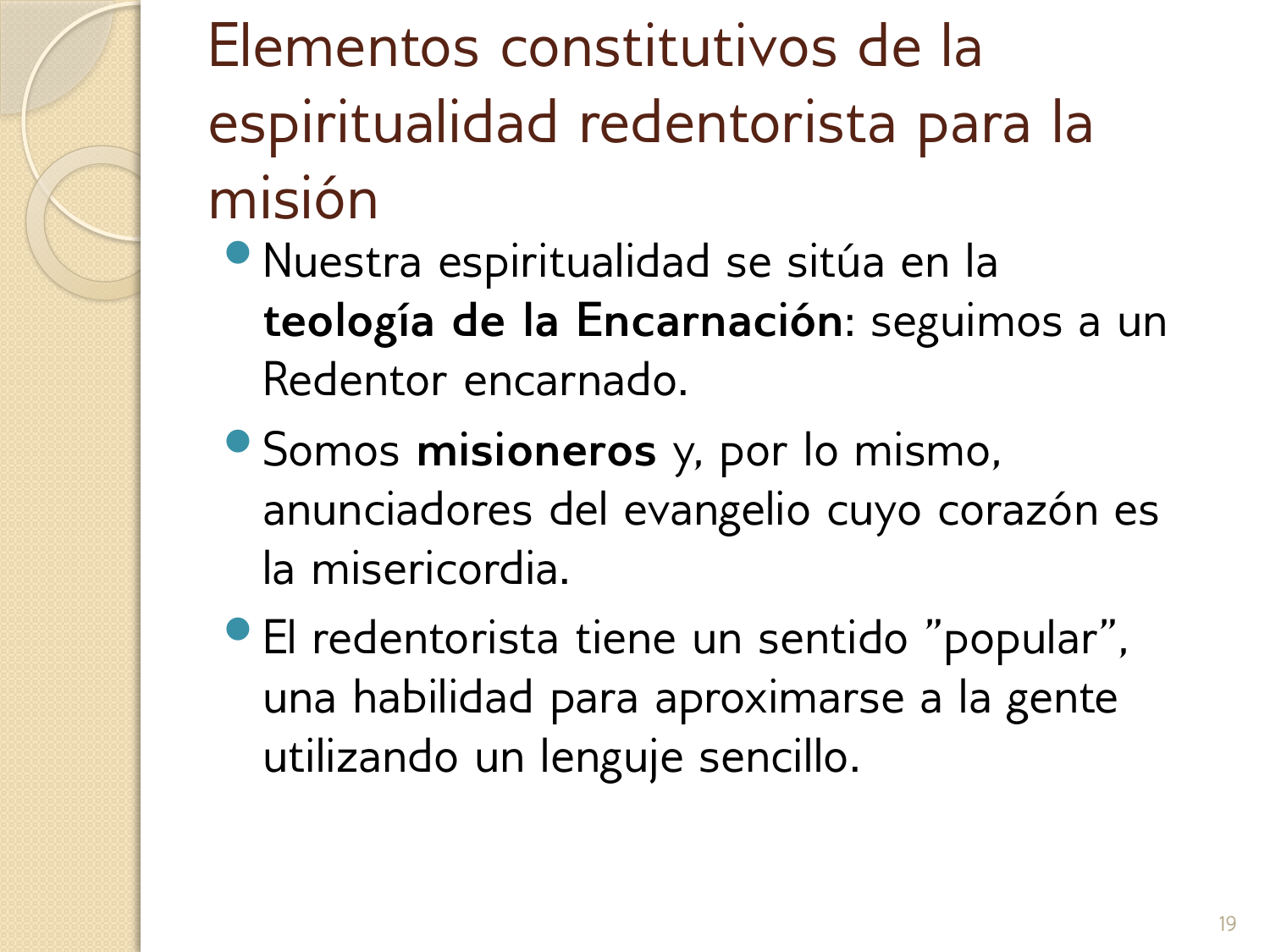

# Elementos constitutivos de la espiritualidad redentorista para la misión
Nuestra espiritualidad se sitúa en la teología de la Encarnación: seguimos a un Redentor encarnado.
Somos misioneros y, por lo mismo, anunciadores del evangelio cuyo corazón es la misericordia.
El redentorista tiene un sentido ”popular”, una habilidad para aproximarse a la gente utilizando un lenguje sencillo.

19